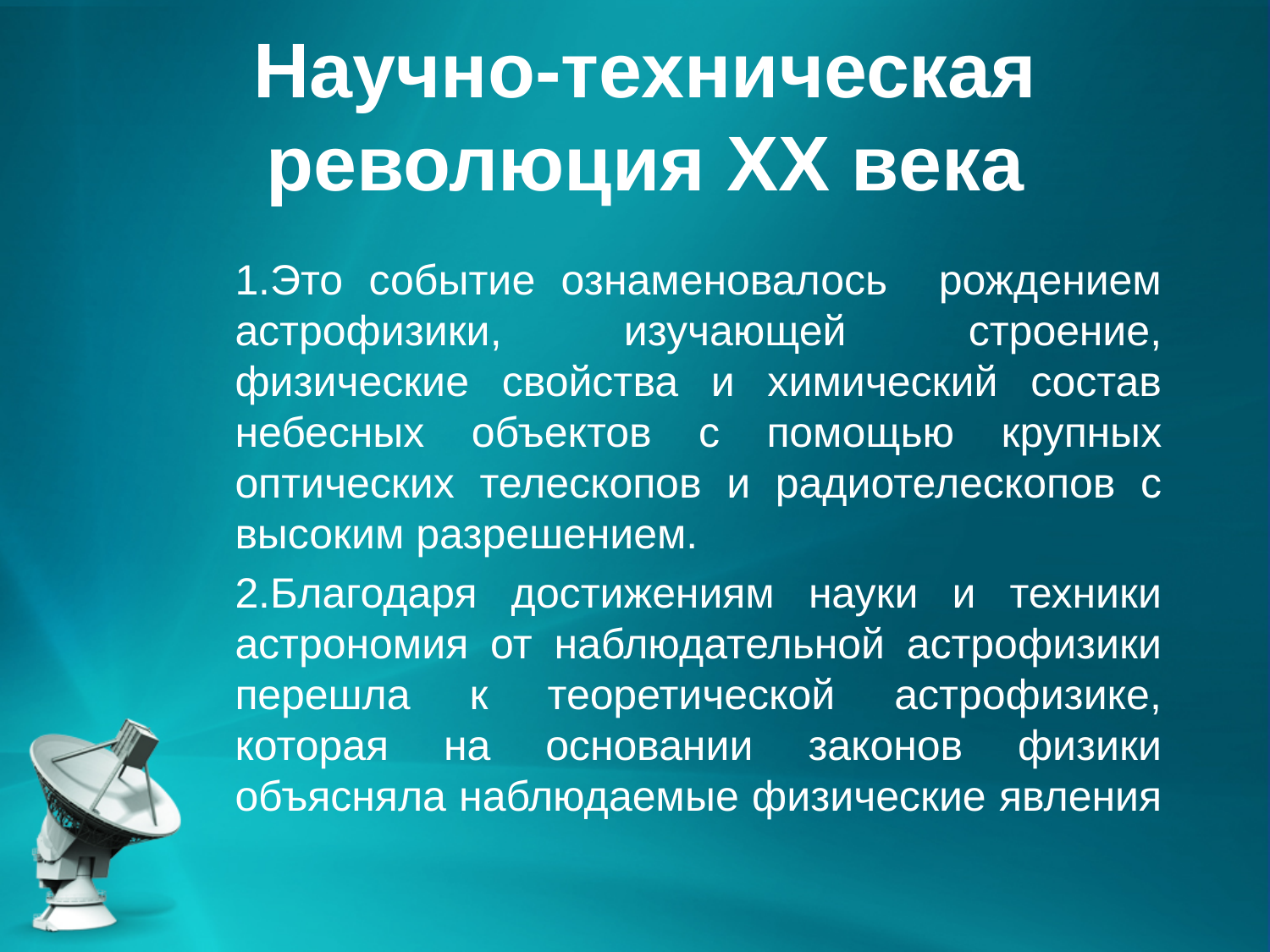

# Научно-техническая революция ХХ века
1.Это событие ознаменовалось  рождением астрофизики, изучающей строение, физические свойства и химический состав небесных объектов с помощью крупных оптических телескопов и радиотелескопов с высоким разрешением.
2.Благодаря достижениям науки и техники астрономия от наблюдательной астрофизики перешла к теоретической астрофизике, которая на основании законов физики объясняла наблюдаемые физические явления